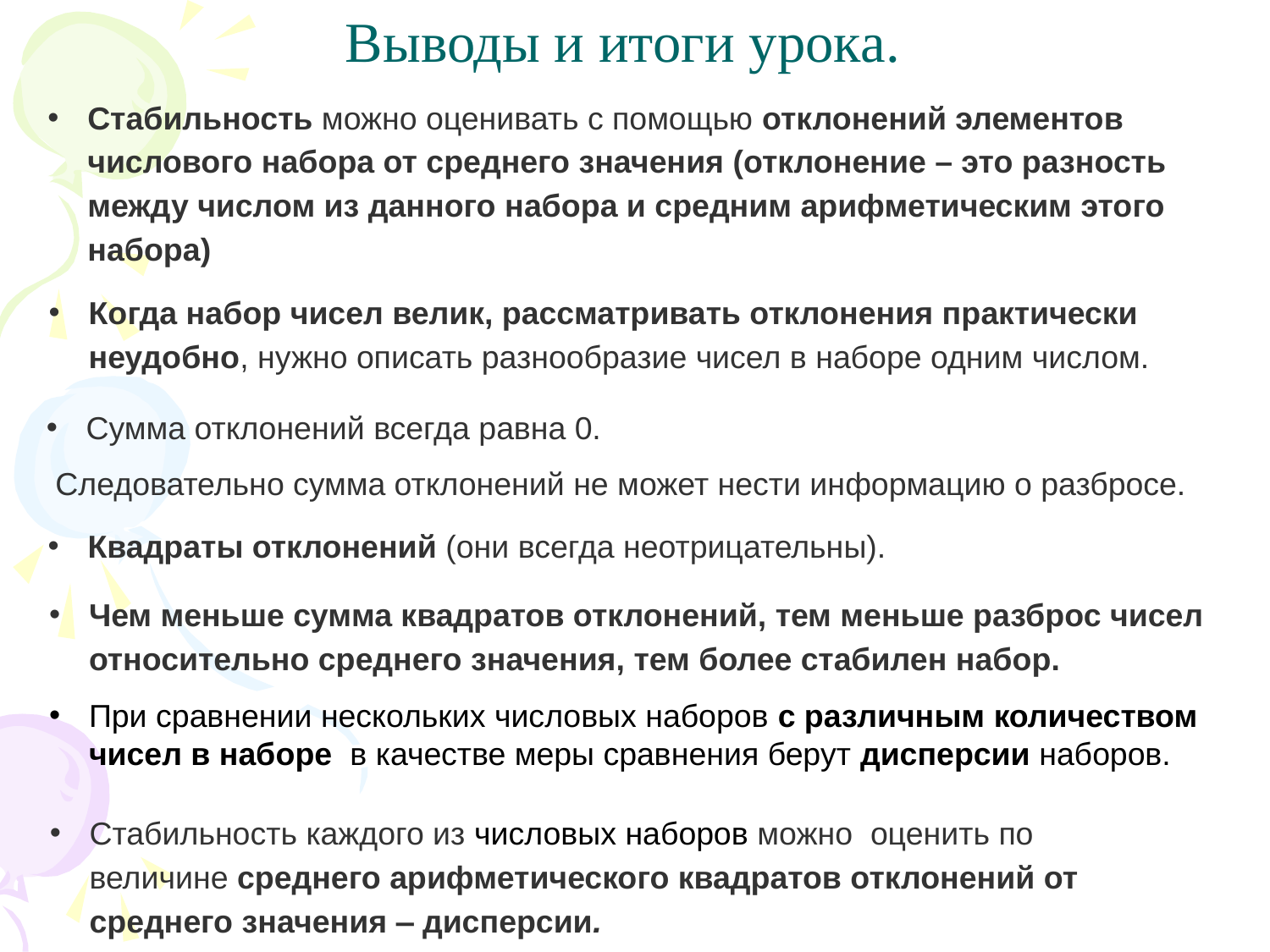

# Выводы и итоги урока.
Стабильность можно оценивать с помощью отклонений элементов числового набора от среднего значения (отклонение – это разность между числом из данного набора и средним арифметическим этого набора)
Когда набор чисел велик, рассматривать отклонения практически неудобно, нужно описать разнообразие чисел в наборе одним числом.
Сумма отклонений всегда равна 0.
 Следовательно сумма отклонений не может нести информацию о разбросе.
Квадраты отклонений (они всегда неотрицательны).
Чем меньше сумма квадратов отклонений, тем меньше разброс чисел относительно среднего значения, тем более стабилен набор.
При сравнении нескольких числовых наборов с различным количеством чисел в наборе  в качестве меры сравнения берут дисперсии наборов.
Стабильность каждого из числовых наборов можно  оценить по величине среднего арифметического квадратов отклонений от среднего значения – дисперсии.